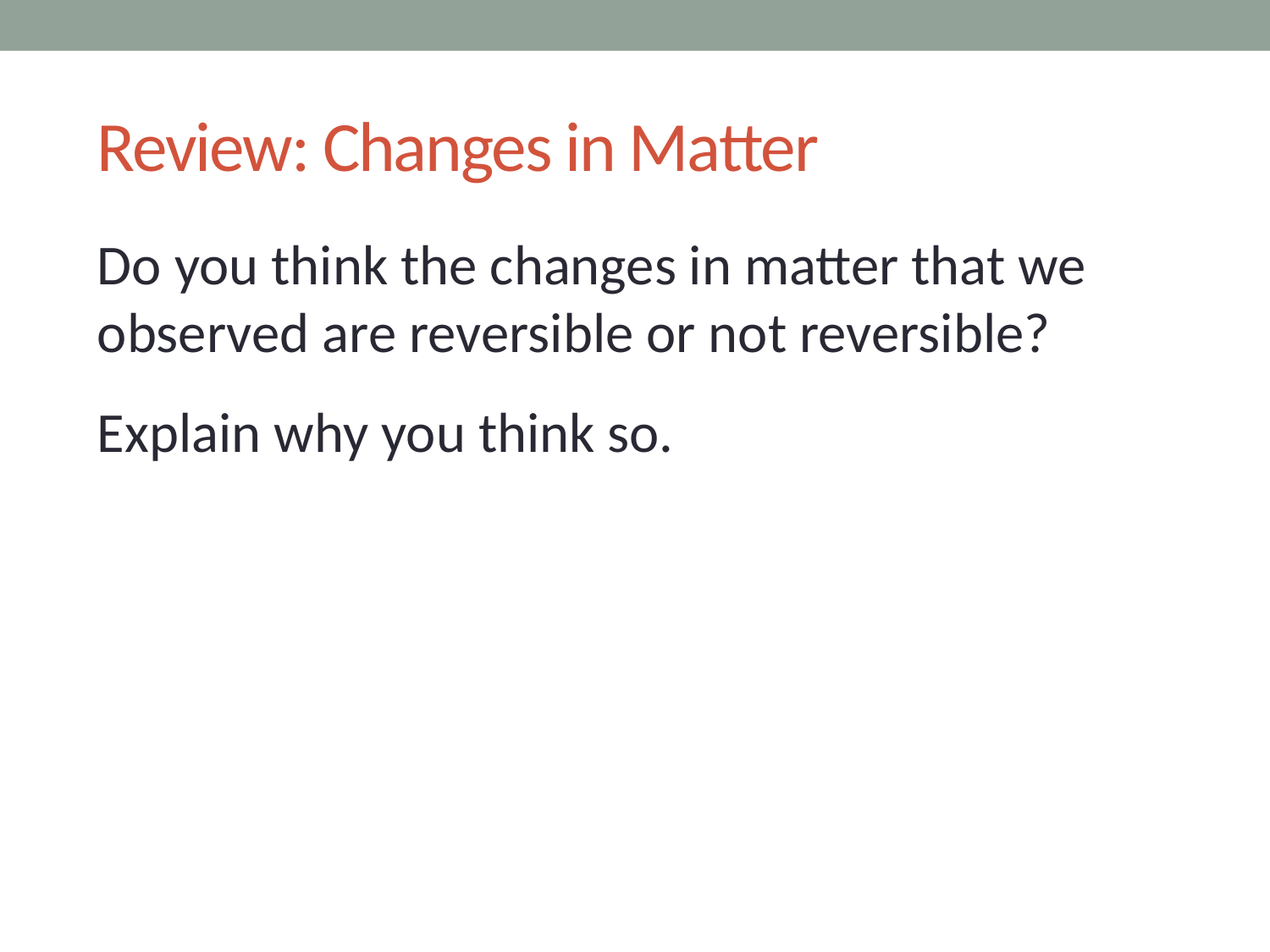

# Review: Changes in Matter
Do you think the changes in matter that we observed are reversible or not reversible?
Explain why you think so.